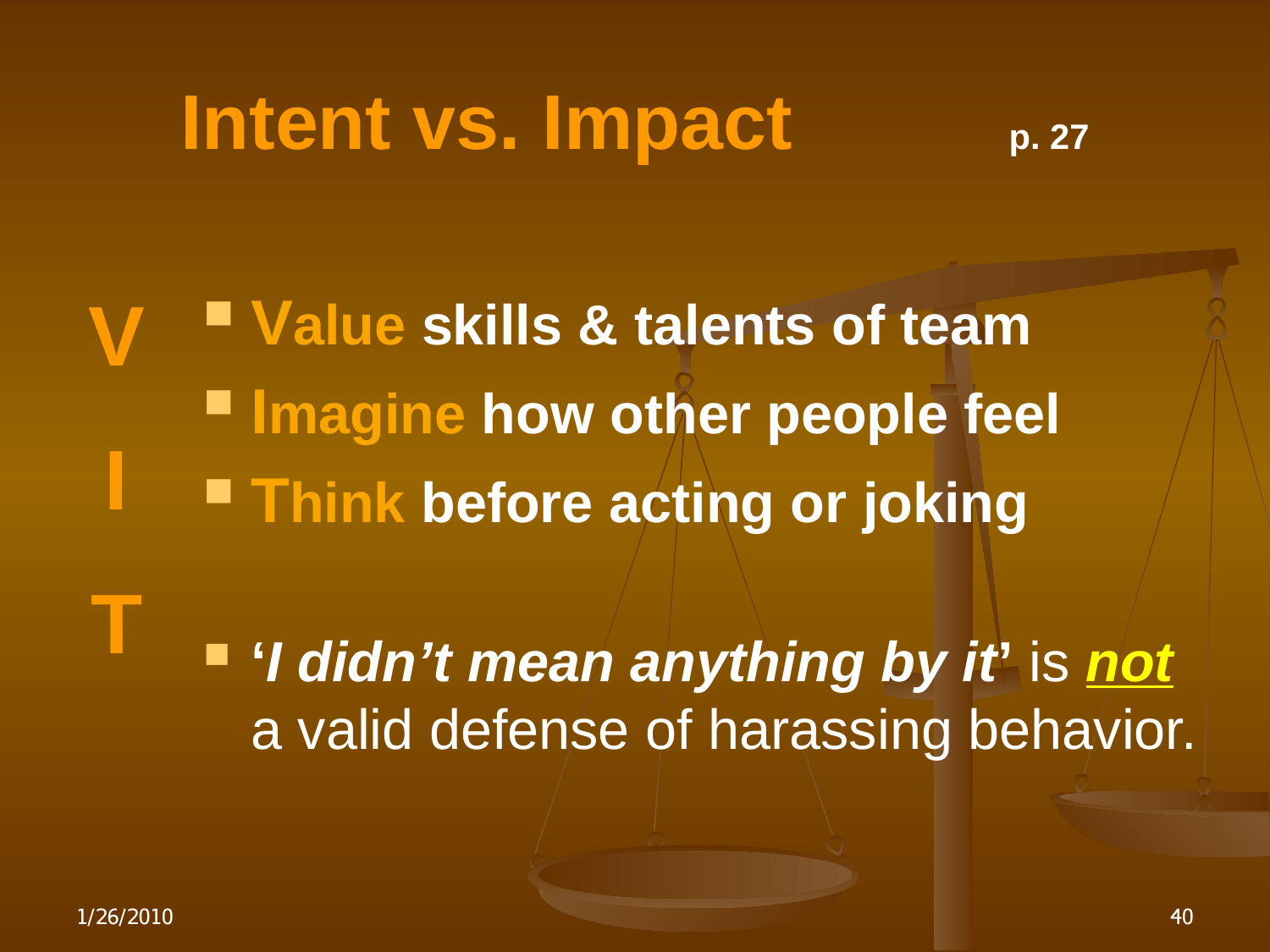

# Intent vs. Impact          p. 27
V
I
T
Value skills & talents of team
Imagine how other people feel
Think before acting or joking

‘I didn’t mean anything by it’ is not  a valid defense of harassing behavior.

1/26/2010
40